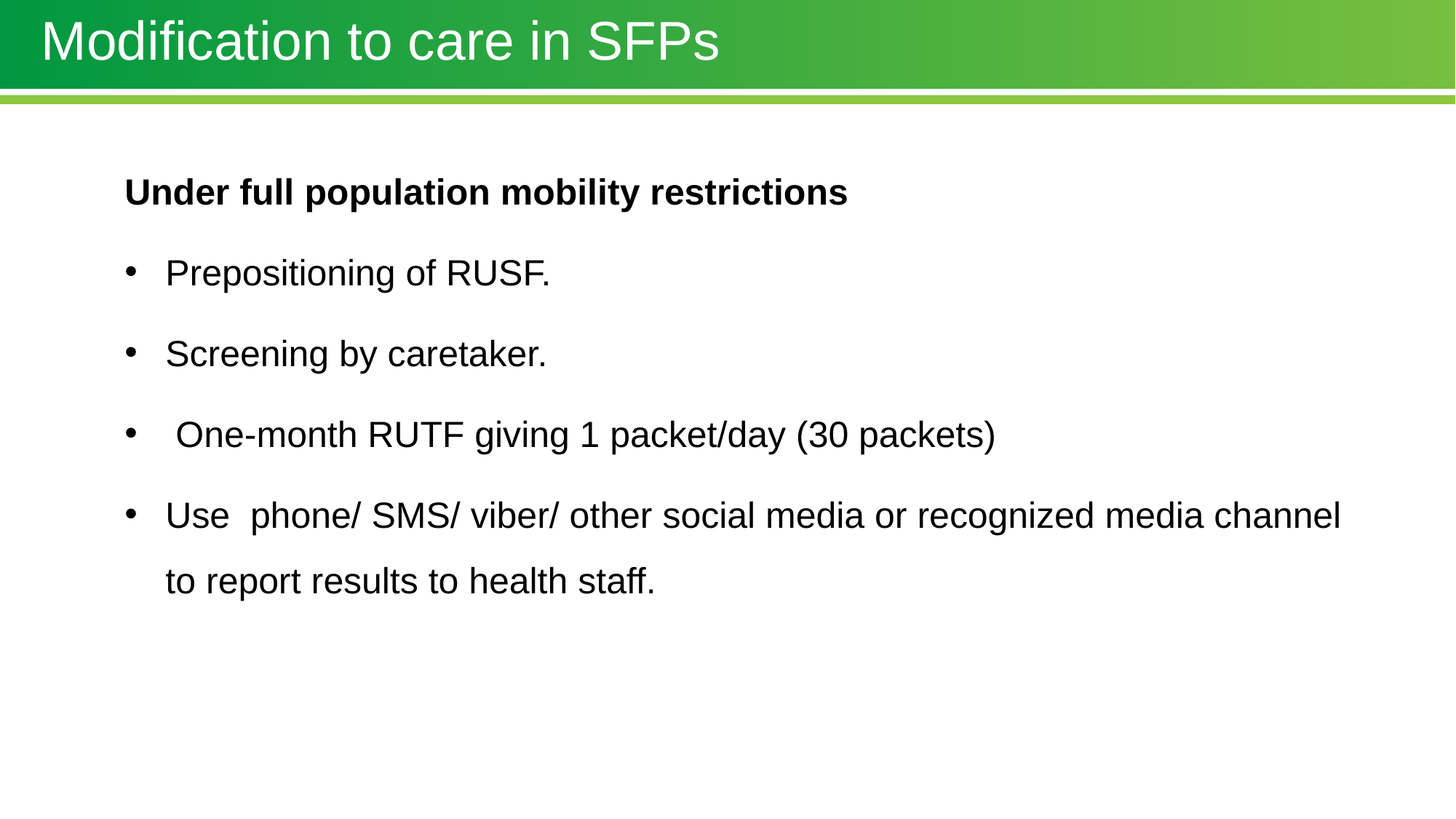

# Modification to care in SFPs
Under full population mobility restrictions
Prepositioning of RUSF.
Screening by caretaker.
 One-month RUTF giving 1 packet/day (30 packets)
Use  phone/ SMS/ viber/ other social media or recognized media channel to report results to health staff.